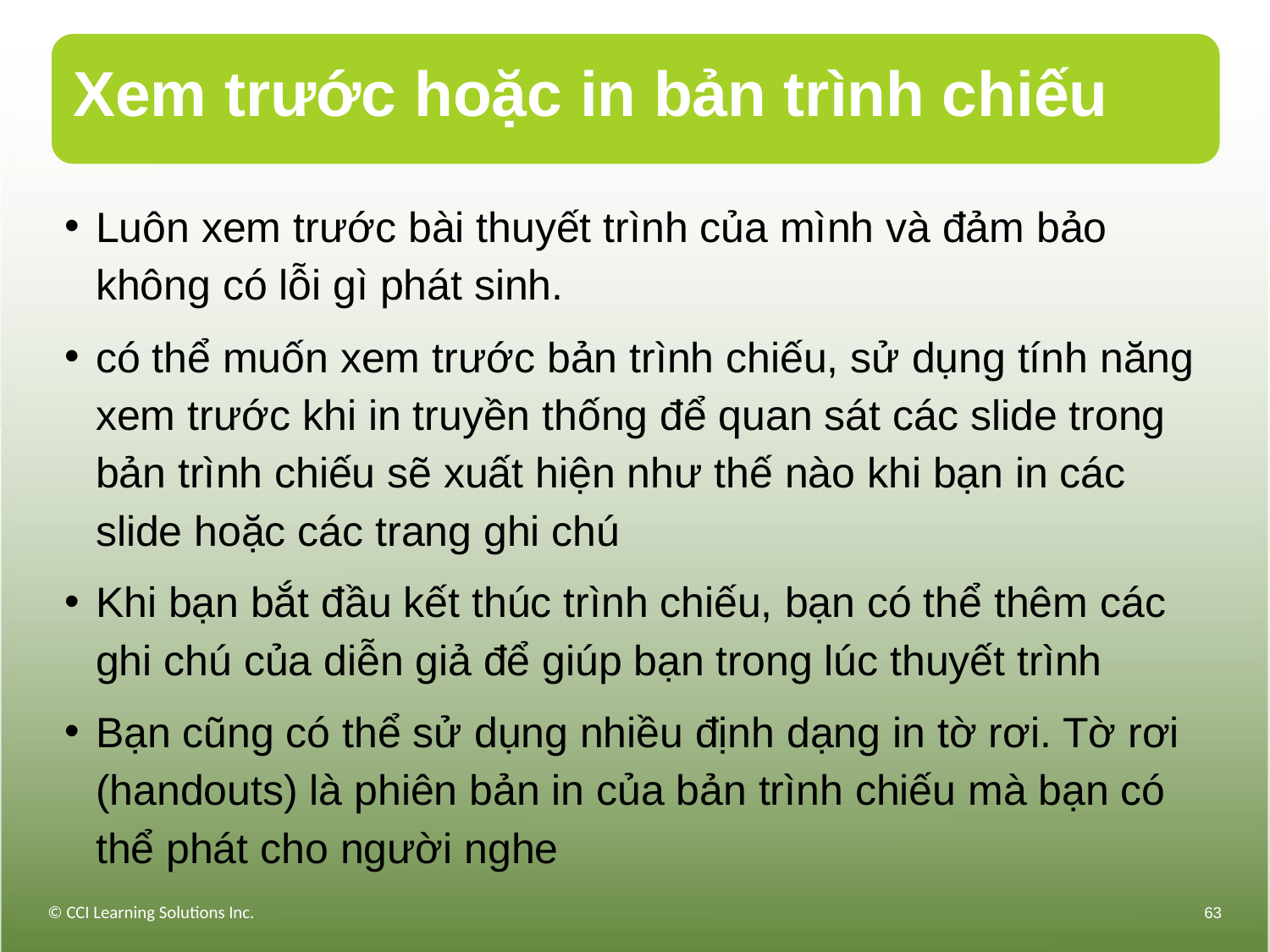

# Xem trước hoặc in bản trình chiếu
Luôn xem trước bài thuyết trình của mình và đảm bảo không có lỗi gì phát sinh.
có thể muốn xem trước bản trình chiếu, sử dụng tính năng xem trước khi in truyền thống để quan sát các slide trong bản trình chiếu sẽ xuất hiện như thế nào khi bạn in các slide hoặc các trang ghi chú
Khi bạn bắt đầu kết thúc trình chiếu, bạn có thể thêm các ghi chú của diễn giả để giúp bạn trong lúc thuyết trình
Bạn cũng có thể sử dụng nhiều định dạng in tờ rơi. Tờ rơi (handouts) là phiên bản in của bản trình chiếu mà bạn có thể phát cho người nghe

© CCI Learning Solutions Inc.
63